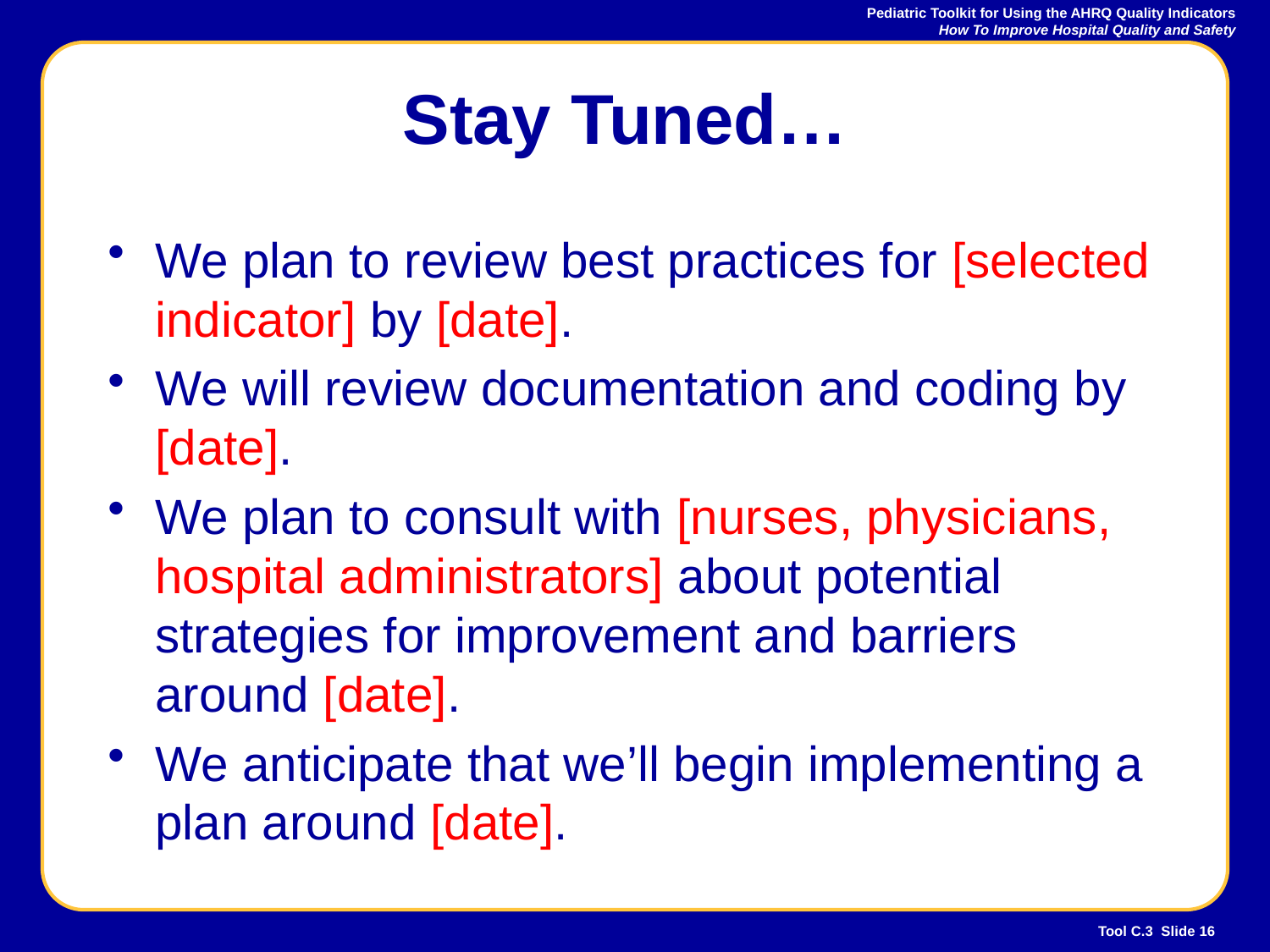

# Stay Tuned…
We plan to review best practices for [selected indicator] by [date].
We will review documentation and coding by [date].
We plan to consult with [nurses, physicians, hospital administrators] about potential strategies for improvement and barriers around [date].
We anticipate that we’ll begin implementing a plan around [date].